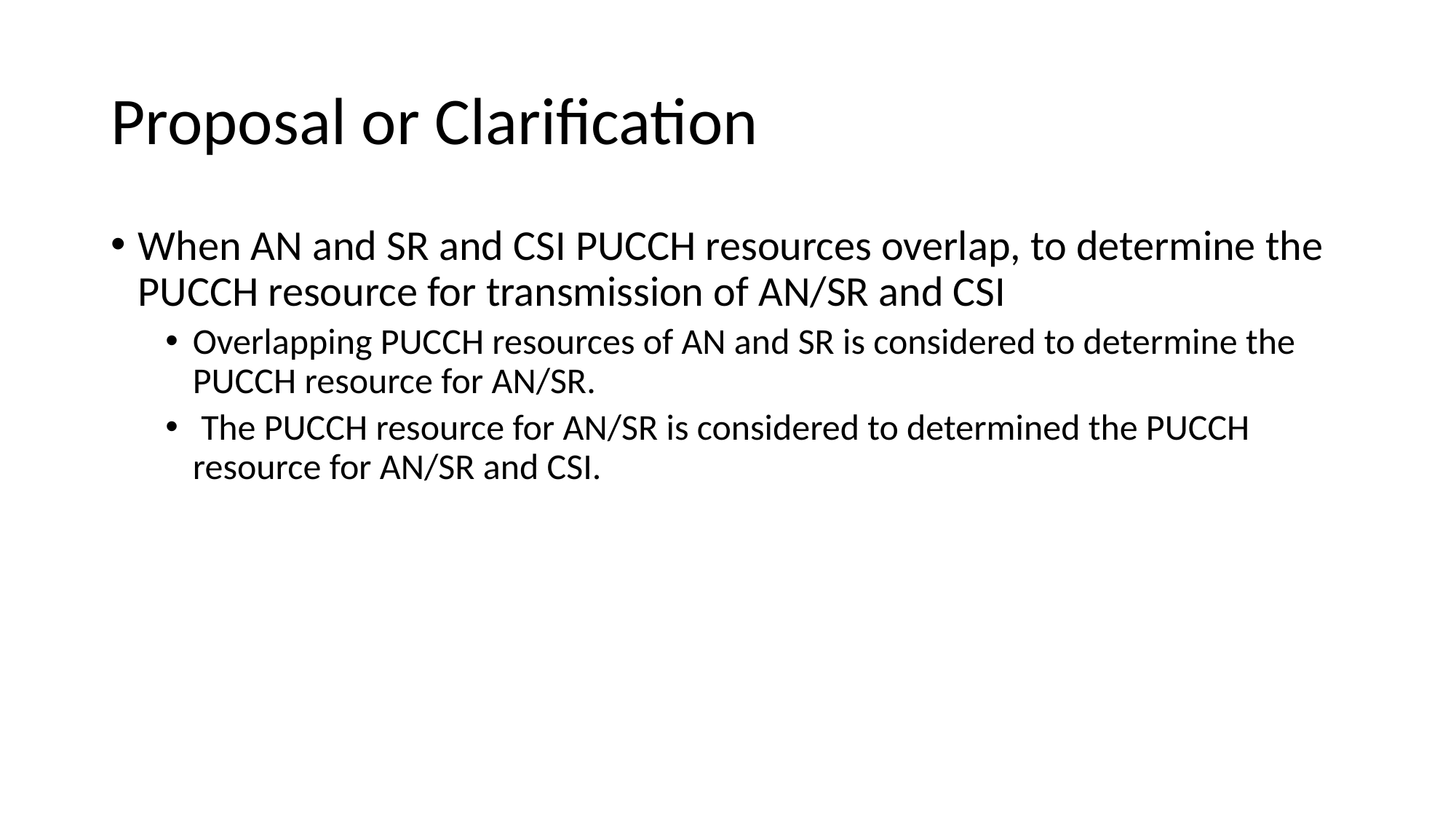

# Proposal or Clarification
When AN and SR and CSI PUCCH resources overlap, to determine the PUCCH resource for transmission of AN/SR and CSI
Overlapping PUCCH resources of AN and SR is considered to determine the PUCCH resource for AN/SR.
 The PUCCH resource for AN/SR is considered to determined the PUCCH resource for AN/SR and CSI.